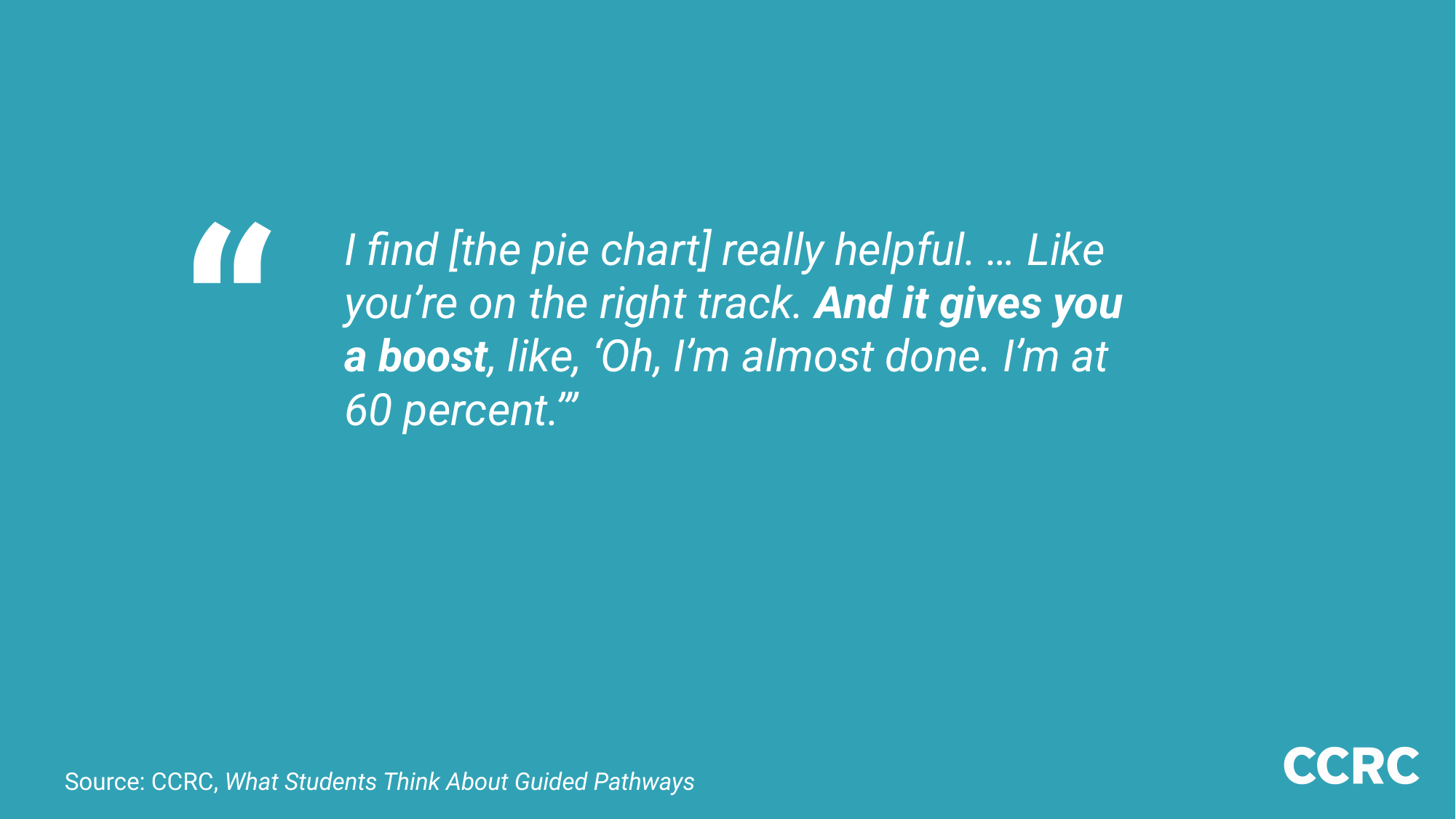

Second student quote
	I find [the pie chart] really helpful. … Like you’re on the right track. And it gives you a boost, like, ‘Oh, I’m almost done. I’m at 60 percent.’”

Source: CCRC, What Students Think About Guided Pathways